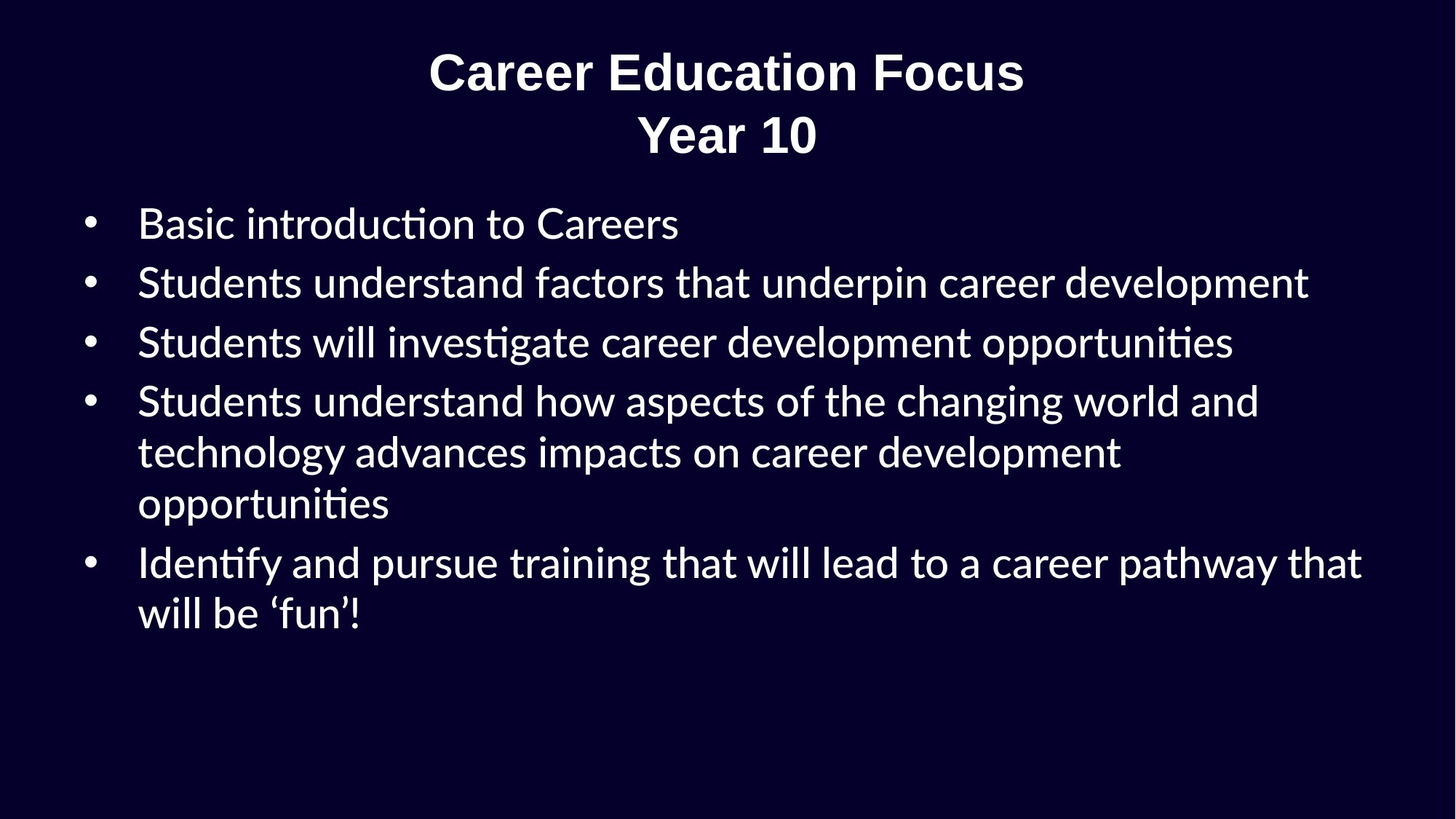

# Career Education Focus Year 10
Basic introduction to Careers
Students understand factors that underpin career development
Students will investigate career development opportunities
Students understand how aspects of the changing world and technology advances impacts on career development opportunities
Identify and pursue training that will lead to a career pathway that will be ‘fun’!